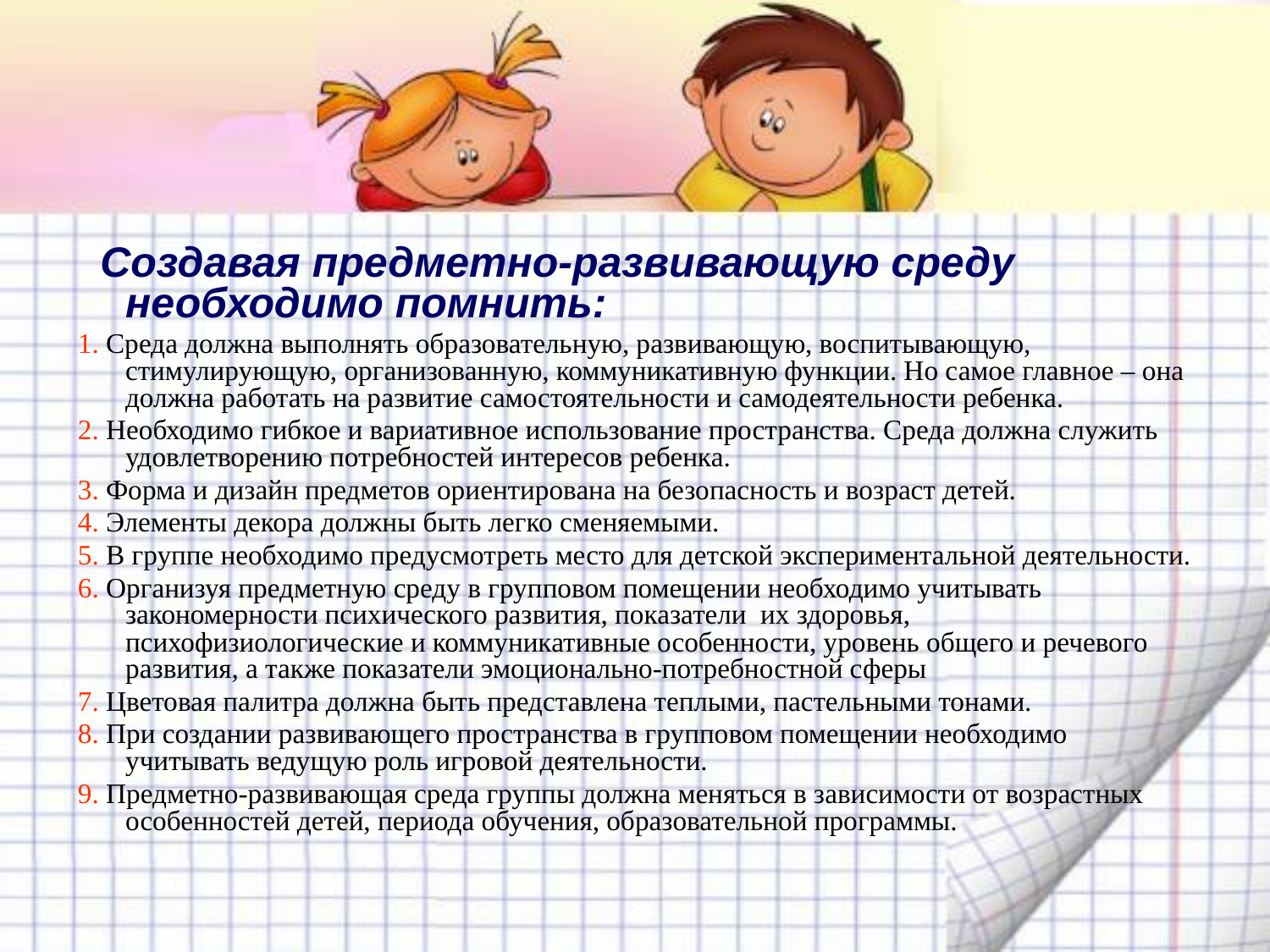

Создавая предметно-развивающую среду необходимо помнить:
1. Среда должна выполнять образовательную, развивающую, воспитывающую, стимулирующую, организованную, коммуникативную функции. Но самое главное – она должна работать на развитие самостоятельности и самодеятельности ребенка.
2. Необходимо гибкое и вариативное использование пространства. Среда должна служить удовлетворению потребностей интересов ребенка.
3. Форма и дизайн предметов ориентирована на безопасность и возраст детей.
4. Элементы декора должны быть легко сменяемыми.
5. В группе необходимо предусмотреть место для детской экспериментальной деятельности.
6. Организуя предметную среду в групповом помещении необходимо учитывать закономерности психического развития, показатели  их здоровья, психофизиологические и коммуникативные особенности, уровень общего и речевого развития, а также показатели эмоционально-потребностной сферы
7. Цветовая палитра должна быть представлена теплыми, пастельными тонами.
8. При создании развивающего пространства в групповом помещении необходимо учитывать ведущую роль игровой деятельности.
9. Предметно-развивающая среда группы должна меняться в зависимости от возрастных особенностей детей, периода обучения, образовательной программы.